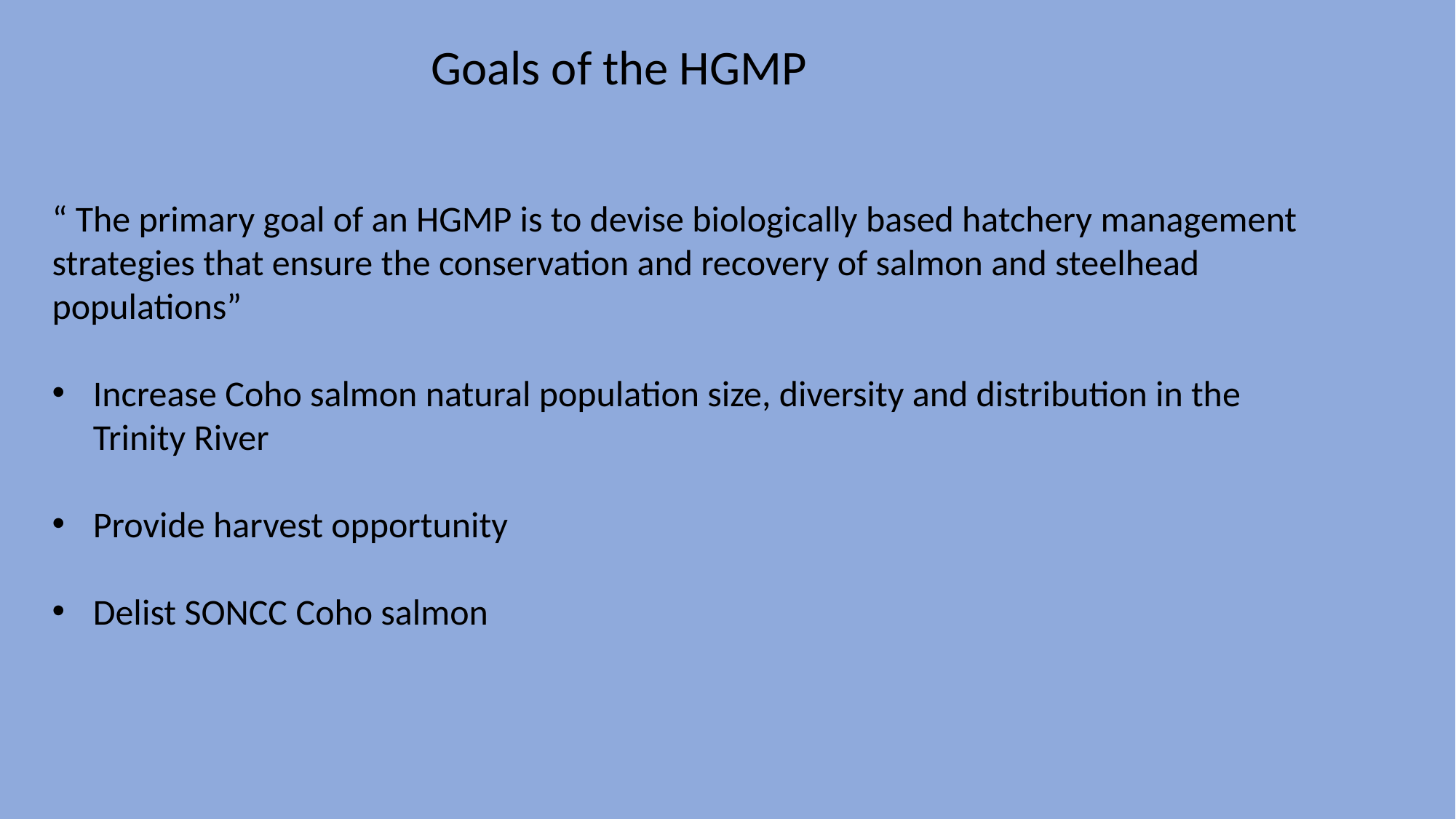

Goals of the HGMP
“ The primary goal of an HGMP is to devise biologically based hatchery management strategies that ensure the conservation and recovery of salmon and steelhead populations”

Increase Coho salmon natural population size, diversity and distribution in the Trinity River

Provide harvest opportunity

Delist SONCC Coho salmon